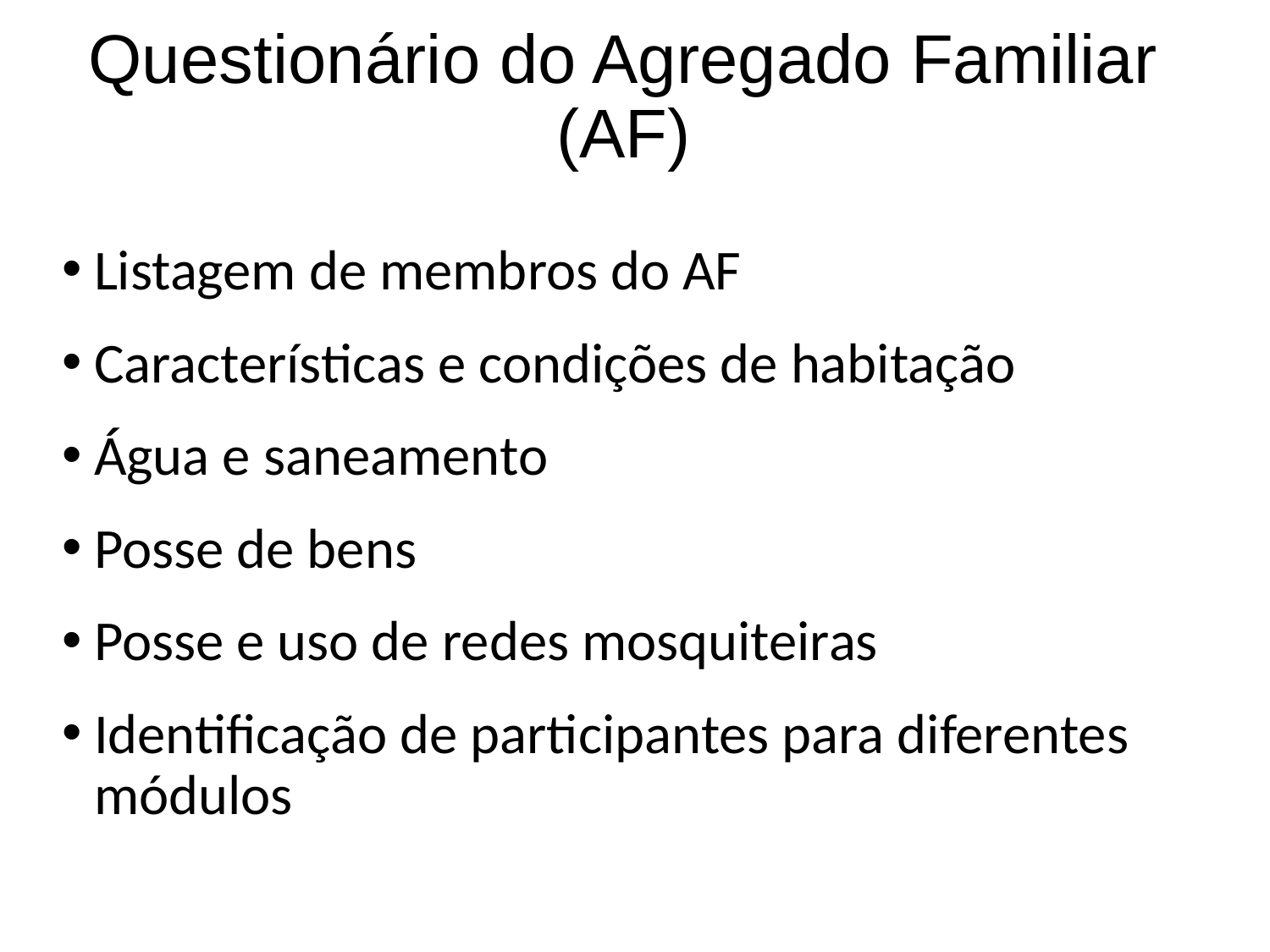

# Questionário do Agregado Familiar (AF)
Listagem de membros do AF
Características e condições de habitação
Água e saneamento
Posse de bens
Posse e uso de redes mosquiteiras
Identificação de participantes para diferentes módulos